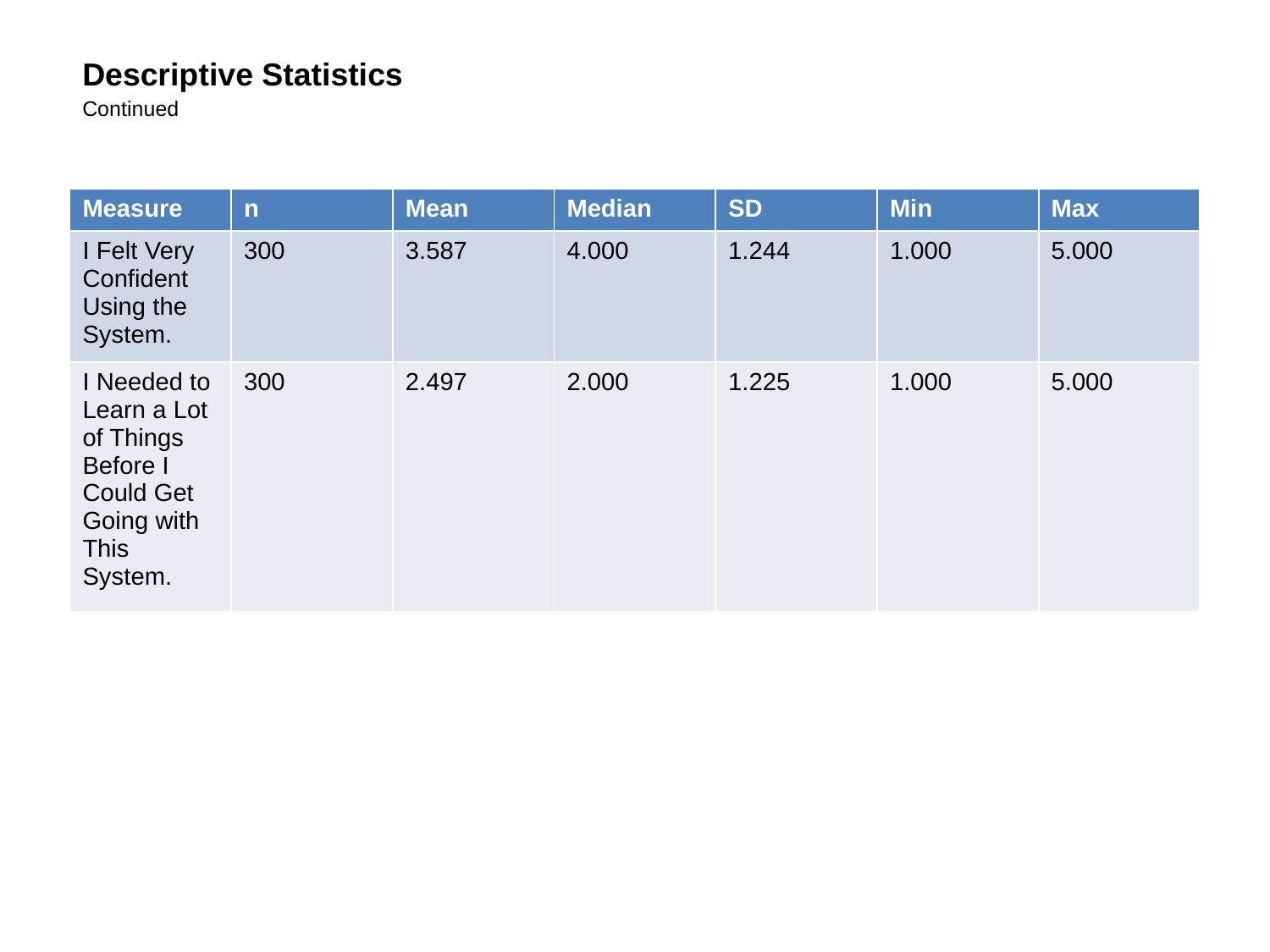

Descriptive Statistics
Continued
| Measure | n | Mean | Median | SD | Min | Max |
| --- | --- | --- | --- | --- | --- | --- |
| I Felt Very Confident Using the System. | 300 | 3.587 | 4.000 | 1.244 | 1.000 | 5.000 |
| I Needed to Learn a Lot of Things Before I Could Get Going with This System. | 300 | 2.497 | 2.000 | 1.225 | 1.000 | 5.000 |